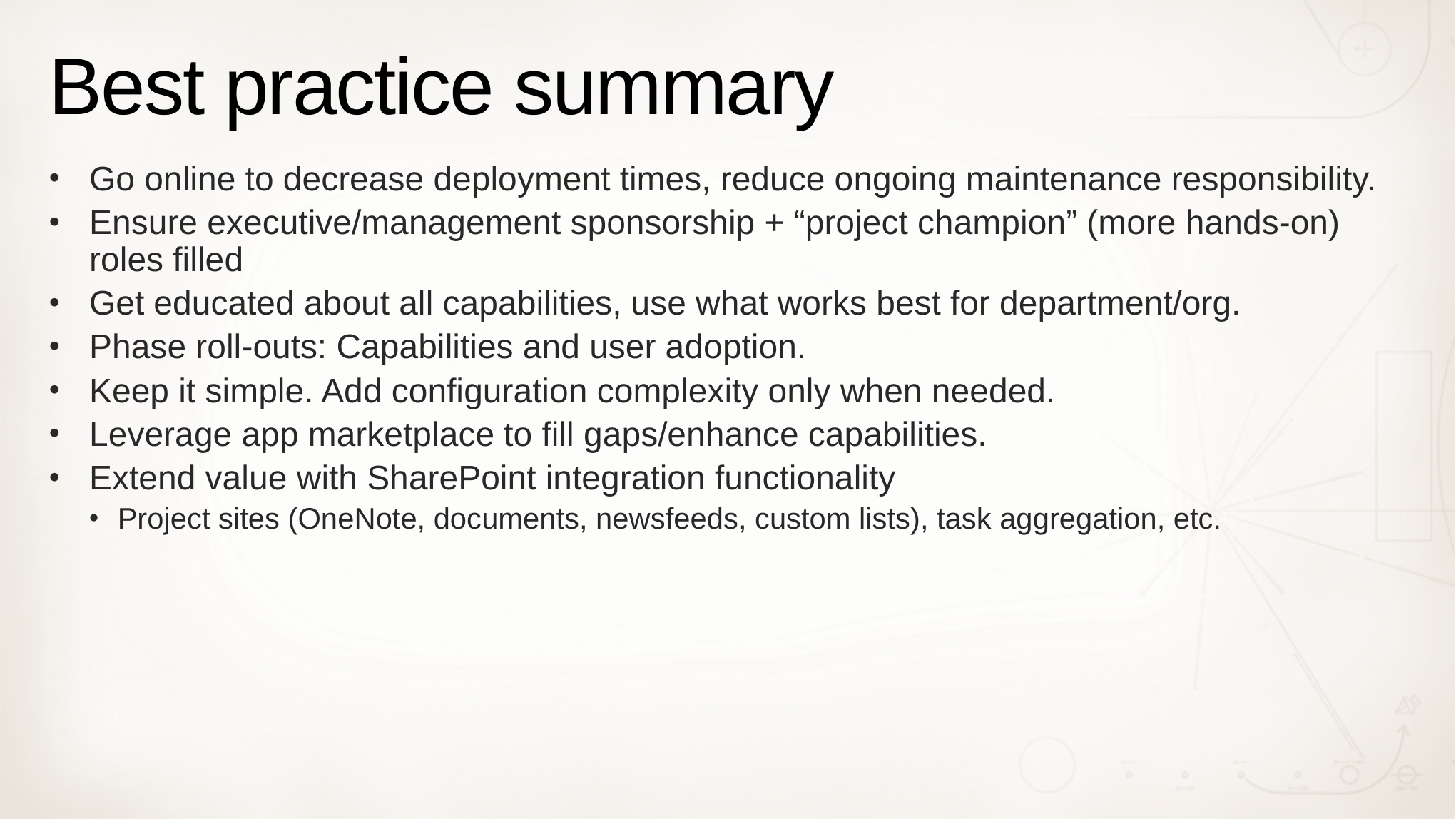

# Best practice summary
Go online to decrease deployment times, reduce ongoing maintenance responsibility.
Ensure executive/management sponsorship + “project champion” (more hands-on) roles filled
Get educated about all capabilities, use what works best for department/org.
Phase roll-outs: Capabilities and user adoption.
Keep it simple. Add configuration complexity only when needed.
Leverage app marketplace to fill gaps/enhance capabilities.
Extend value with SharePoint integration functionality
Project sites (OneNote, documents, newsfeeds, custom lists), task aggregation, etc.